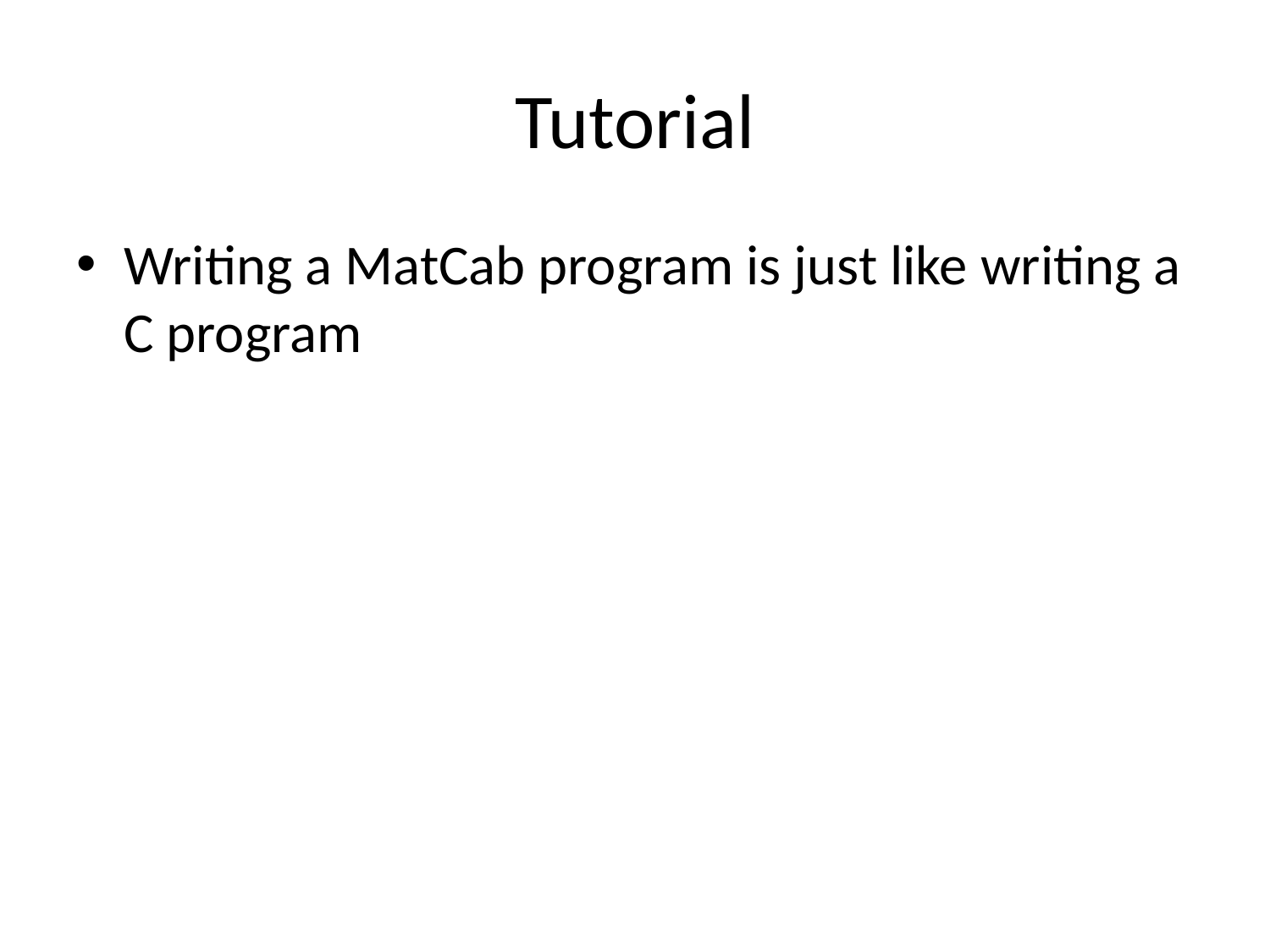

# Tutorial
Writing a MatCab program is just like writing a C program